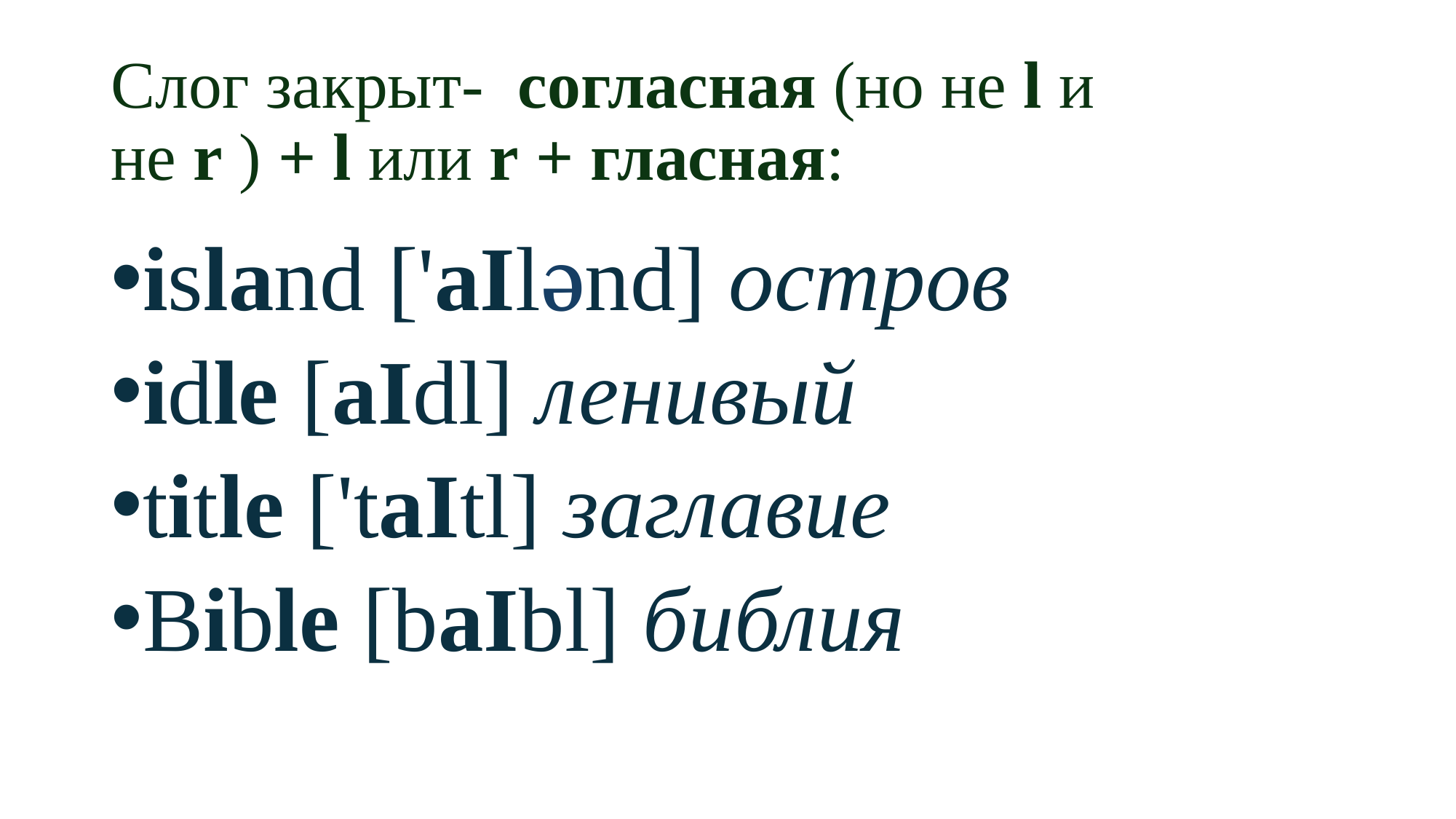

# Слог закрыт-  согласная (но не l и не r ) + l или r + гласная:
island ['aIlənd] остров
idle [aIdl] ленивый
title ['taItl] заглавие
Bible [baIbl] библия